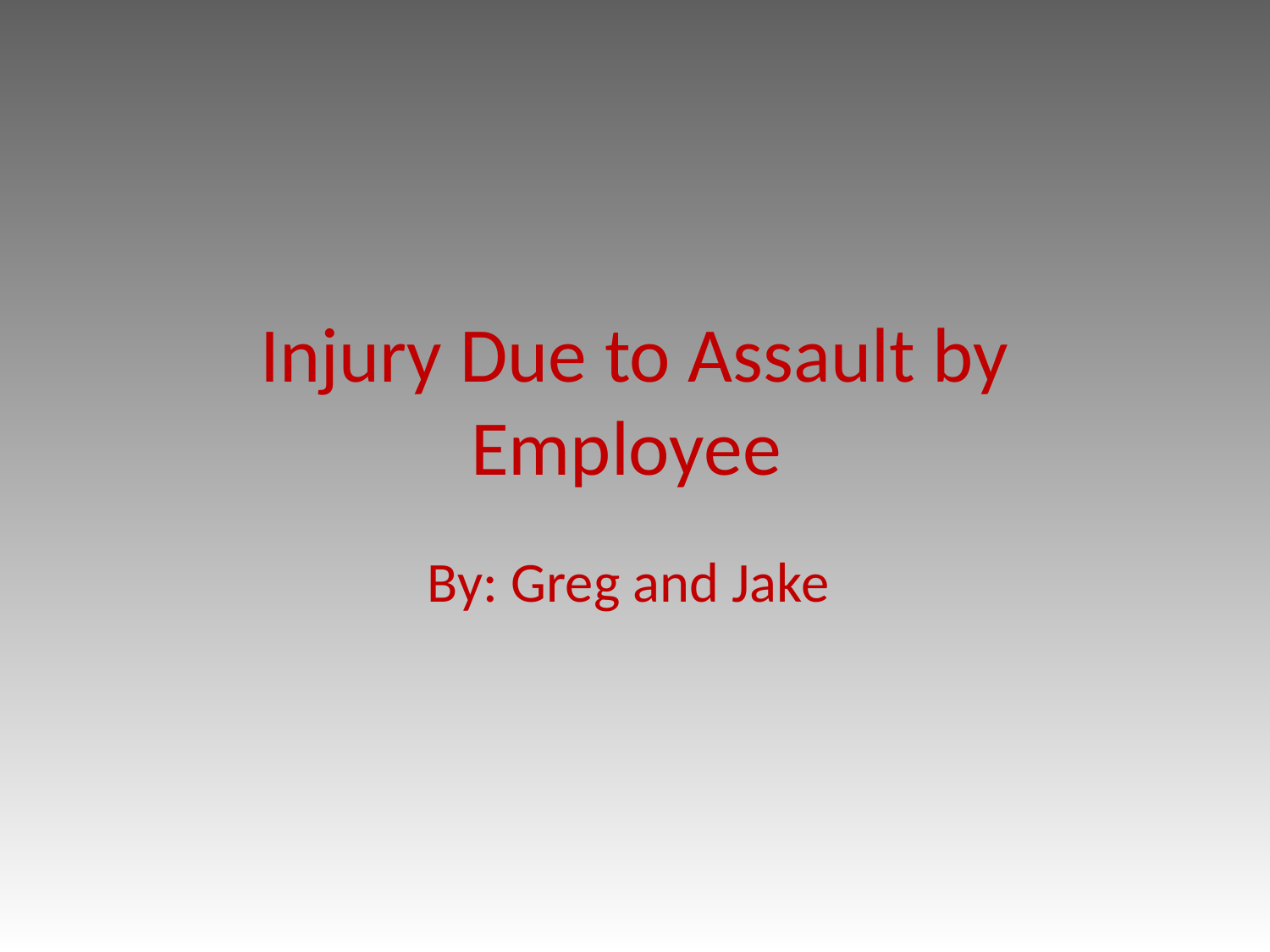

# Injury Due to Assault by Employee
By: Greg and Jake